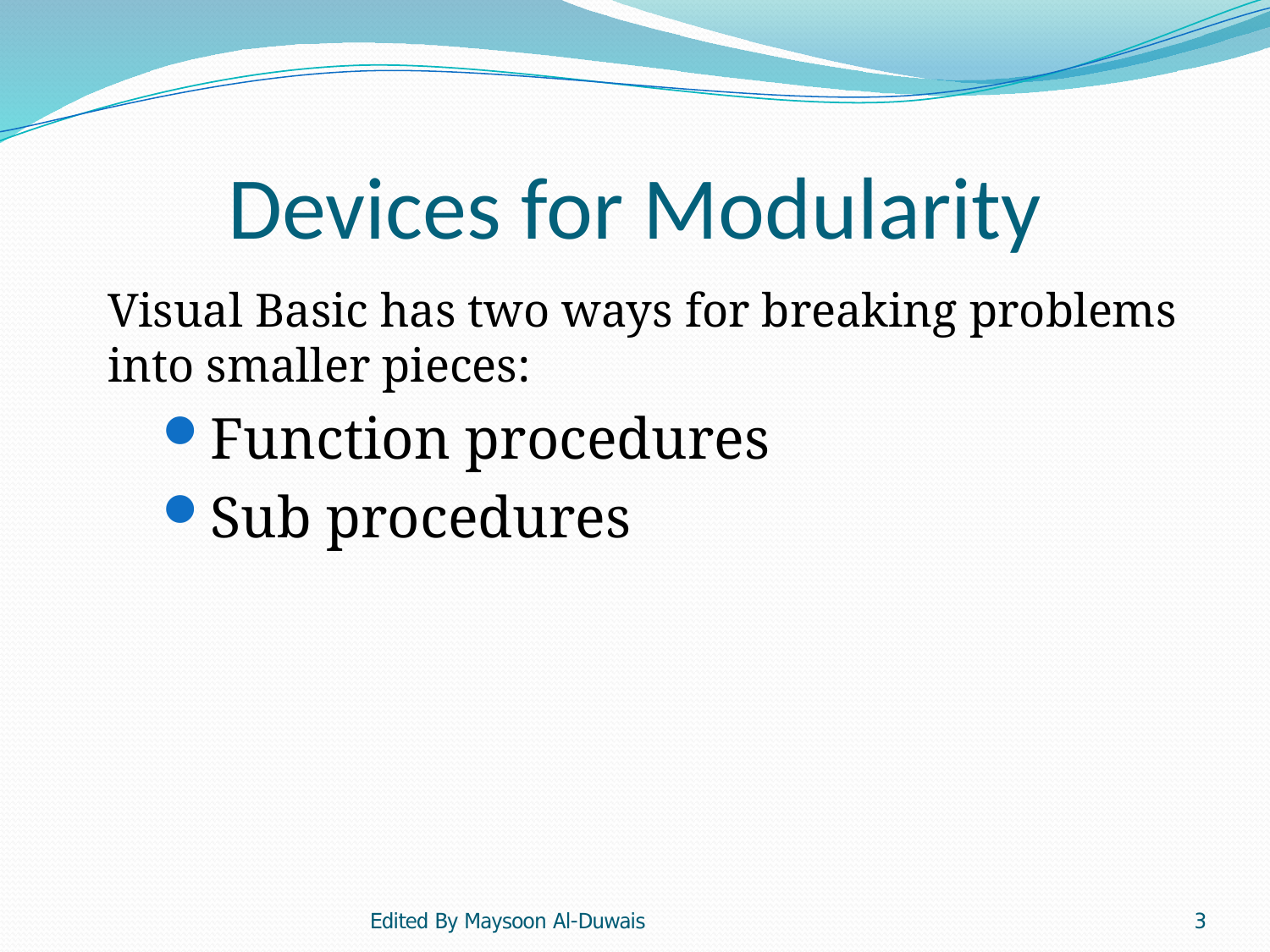

# Devices for Modularity
Visual Basic has two ways for breaking problems into smaller pieces:
Function procedures
Sub procedures
Edited By Maysoon Al-Duwais
3